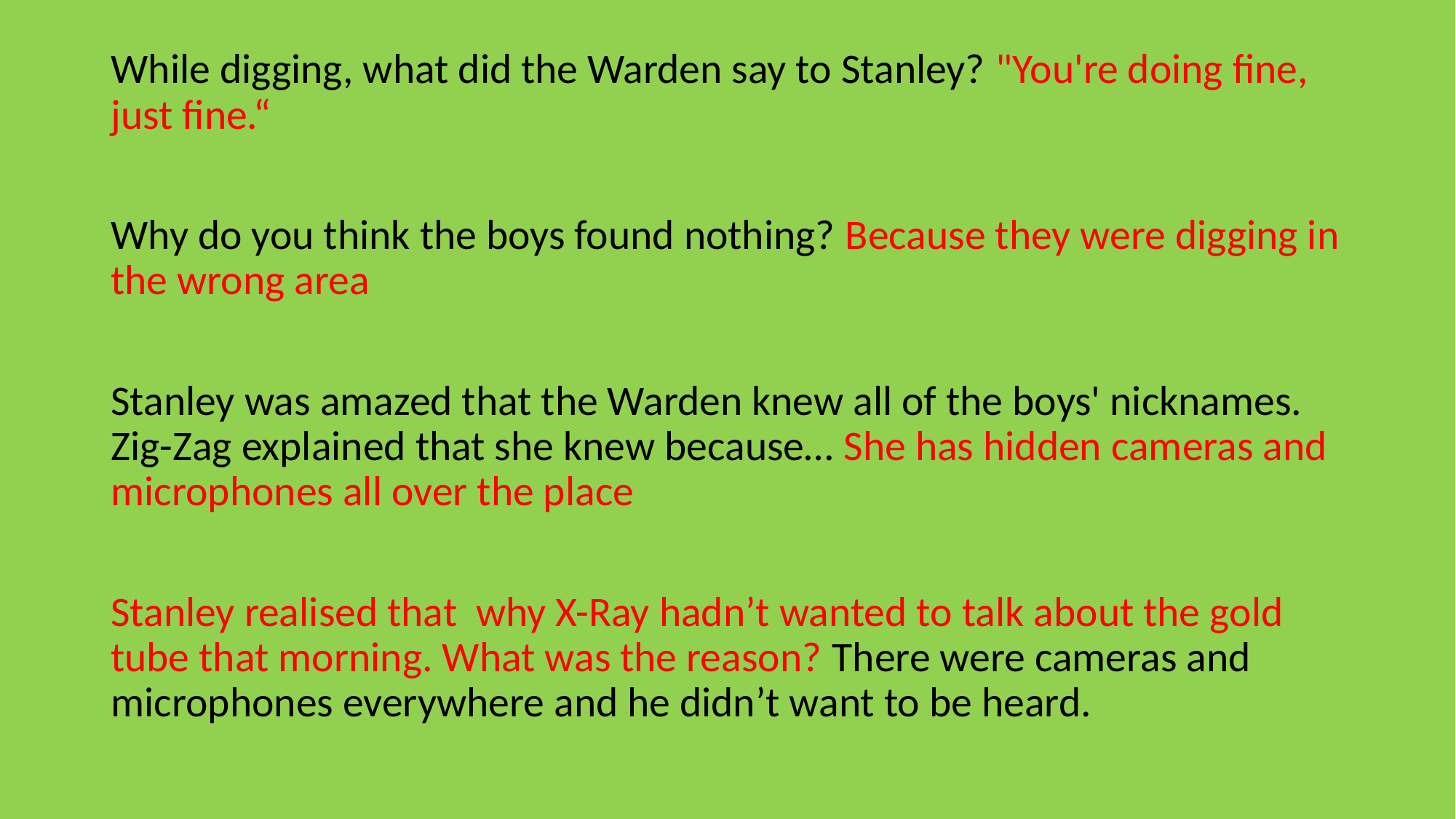

While digging, what did the Warden say to Stanley? "You're doing fine, just fine.“

Why do you think the boys found nothing? Because they were digging in the wrong area

Stanley was amazed that the Warden knew all of the boys' nicknames. Zig-Zag explained that she knew because… She has hidden cameras and microphones all over the place

Stanley realised that  why X-Ray hadn’t wanted to talk about the gold tube that morning. What was the reason? There were cameras and microphones everywhere and he didn’t want to be heard.